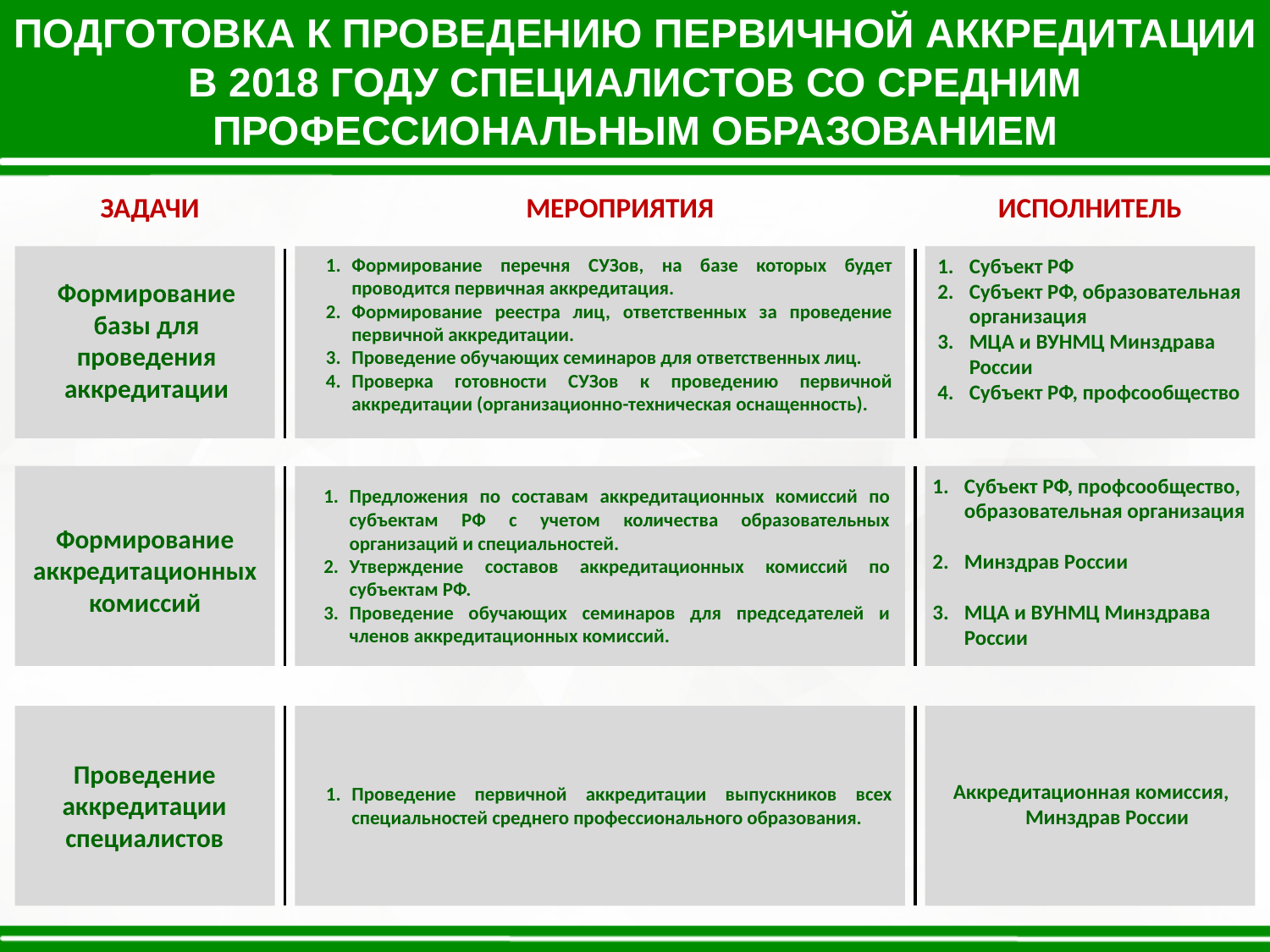

ПОДГОТОВКА К ПРОВЕДЕНИЮ ПЕРВИЧНОЙ АККРЕДИТАЦИИ В 2018 ГОДУ СПЕЦИАЛИСТОВ СО СРЕДНИМ ПРОФЕССИОНАЛЬНЫМ ОБРАЗОВАНИЕМ
ЗАДАЧИ
МЕРОПРИЯТИЯ
ИСПОЛНИТЕЛЬ

Формирование базы для проведения аккредитации
Субъект РФ
Субъект РФ, образовательная организация
МЦА и ВУНМЦ Минздрава России
Субъект РФ, профсообщество

Формирование перечня СУЗов, на базе которых будет проводится первичная аккредитация.
Формирование реестра лиц, ответственных за проведение первичной аккредитации.
Проведение обучающих семинаров для ответственных лиц.
Проверка готовности СУЗов к проведению первичной аккредитации (организационно-техническая оснащенность).
Субъект РФ, профсообщество, образовательная организация

Минздрав России

МЦА и ВУНМЦ Минздрава России

Формирование аккредитационных комиссий

Предложения по составам аккредитационных комиссий по субъектам РФ с учетом количества образовательных организаций и специальностей.
Утверждение составов аккредитационных комиссий по субъектам РФ.
Проведение обучающих семинаров для председателей и членов аккредитационных комиссий.

Аккредитационная комиссия, Минздрав России

Проведение аккредитации специалистов

Проведение первичной аккредитации выпускников всех специальностей среднего профессионального образования.